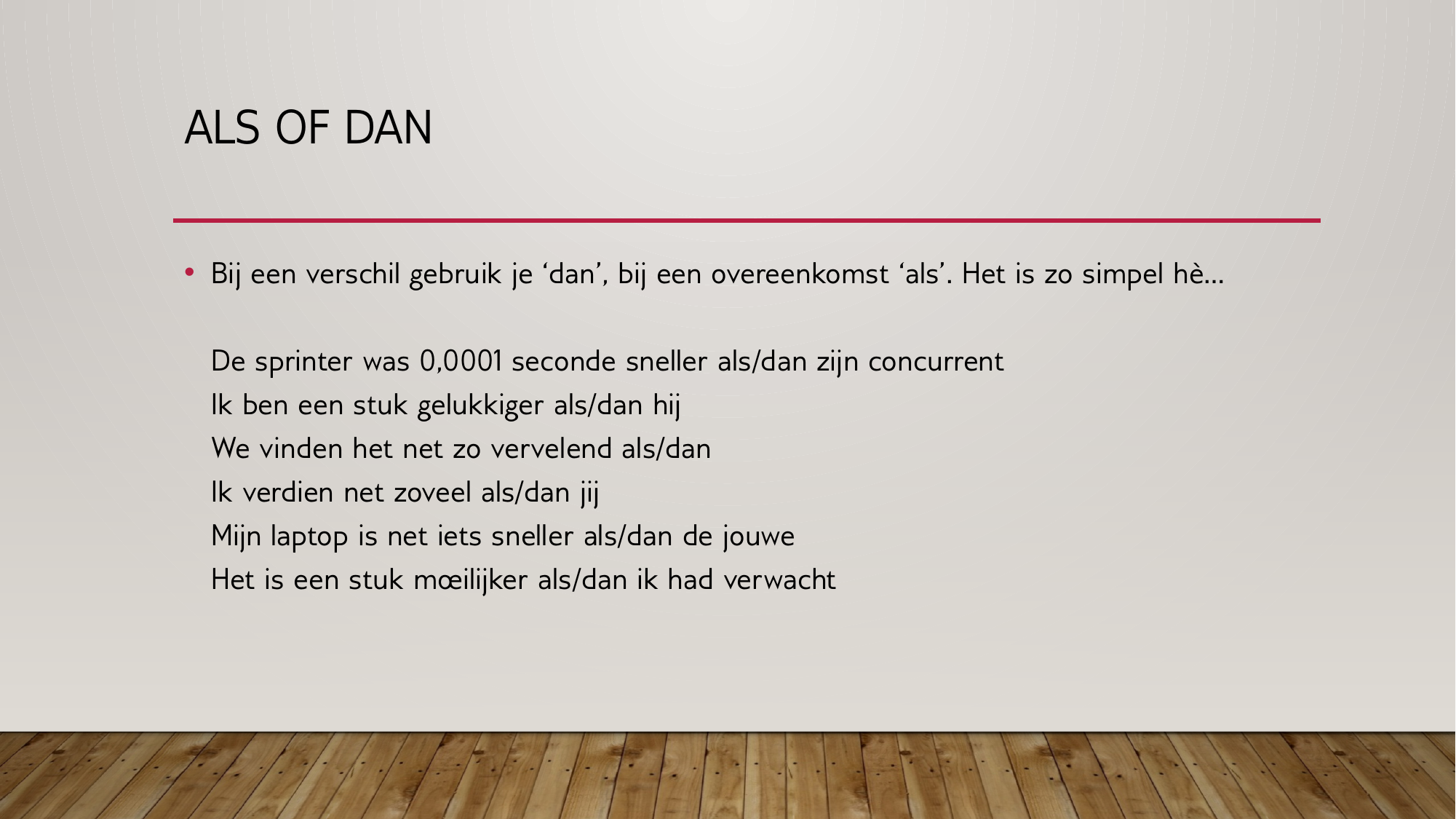

# Als of dan
Bij een verschil gebruik je ‘dan’, bij een overeenkomst ‘als’. Het is zo simpel hè…
De sprinter was 0,0001 seconde sneller als/dan zijn concurrent
Ik ben een stuk gelukkiger als/dan hij
We vinden het net zo vervelend als/dan
Ik verdien net zoveel als/dan jij
Mijn laptop is net iets sneller als/dan de jouwe
Het is een stuk moeilijker als/dan ik had verwacht